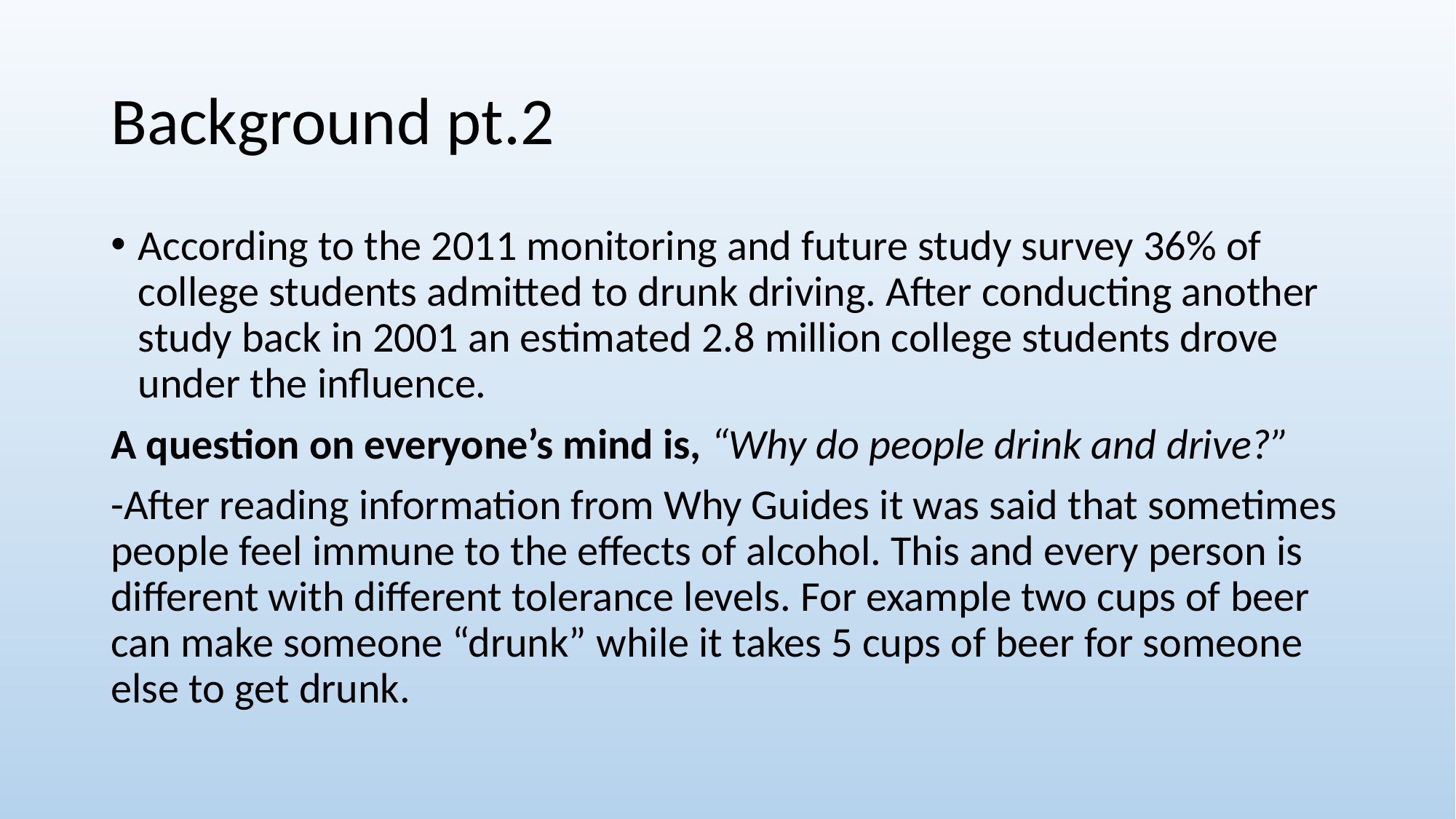

# Background pt.2
According to the 2011 monitoring and future study survey 36% of college students admitted to drunk driving. After conducting another study back in 2001 an estimated 2.8 million college students drove under the influence.
A question on everyone’s mind is, “Why do people drink and drive?”
-After reading information from Why Guides it was said that sometimes people feel immune to the effects of alcohol. This and every person is different with different tolerance levels. For example two cups of beer can make someone “drunk” while it takes 5 cups of beer for someone else to get drunk.